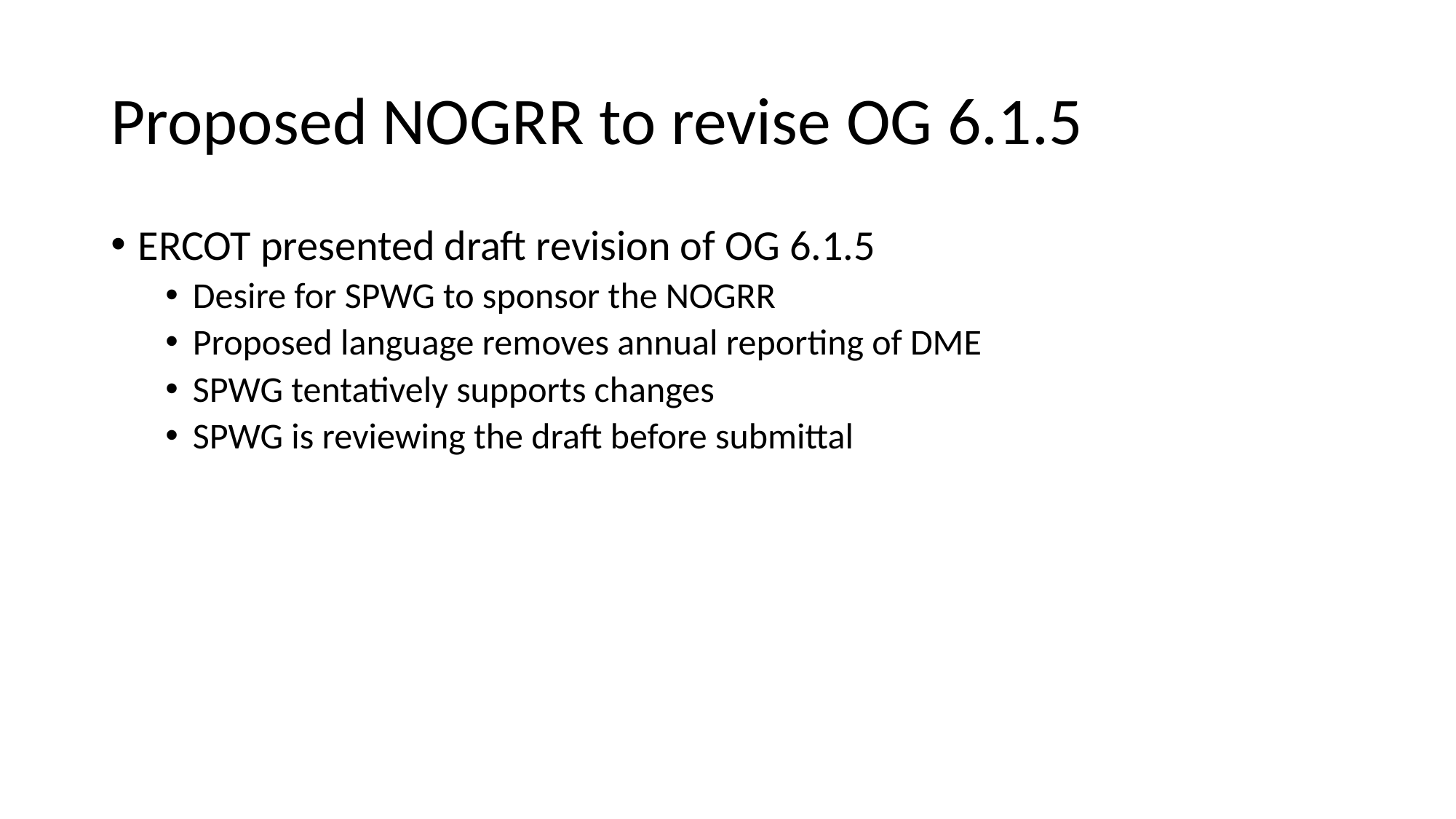

# Proposed NOGRR to revise OG 6.1.5
ERCOT presented draft revision of OG 6.1.5
Desire for SPWG to sponsor the NOGRR
Proposed language removes annual reporting of DME
SPWG tentatively supports changes
SPWG is reviewing the draft before submittal